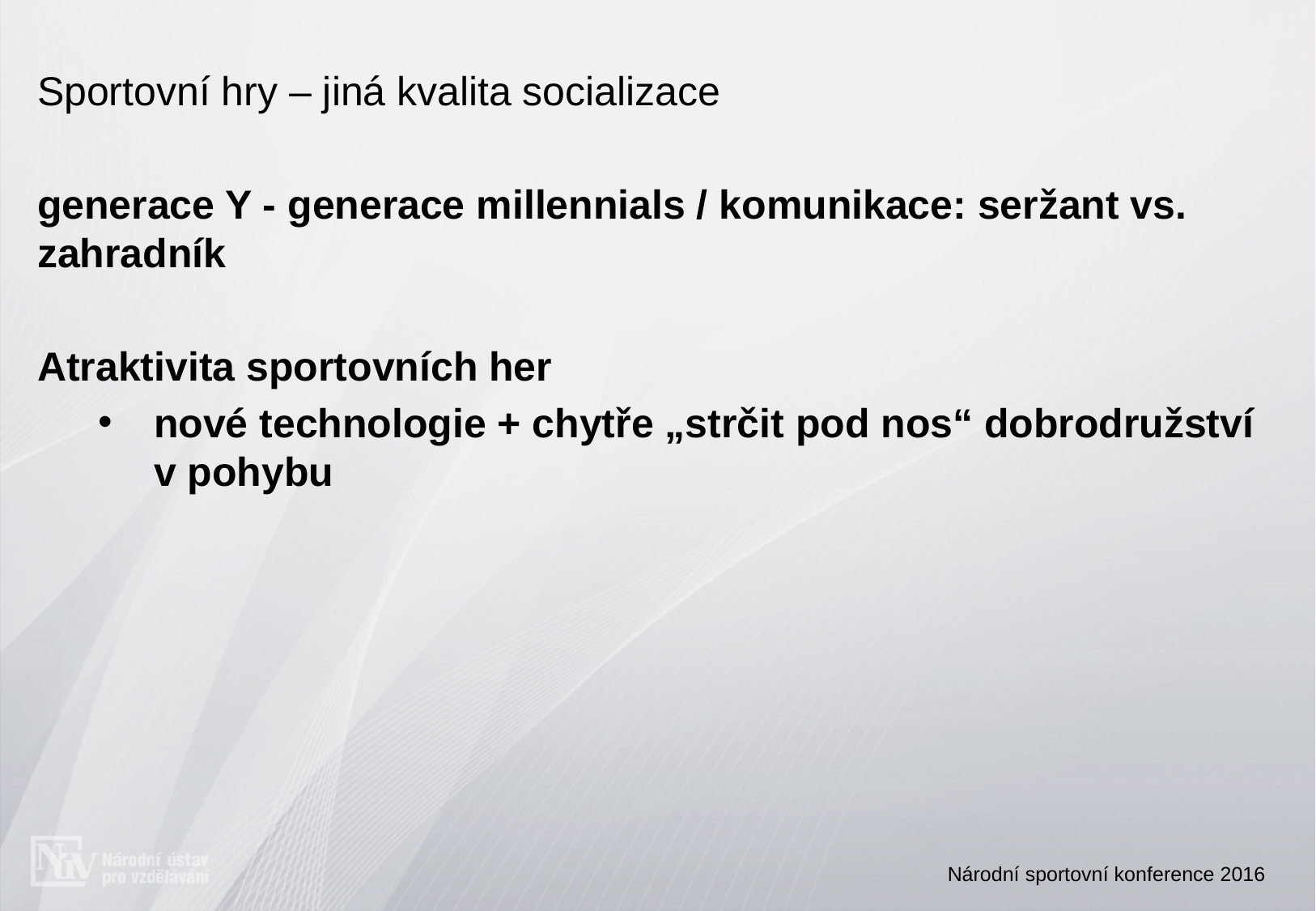

Sportovní hry – jiná kvalita socializace

generace Y - generace millennials / komunikace: seržant vs. zahradník

Atraktivita sportovních her
nové technologie + chytře „strčit pod nos“ dobrodružství v pohybu

# Národní sportovní konference 2016